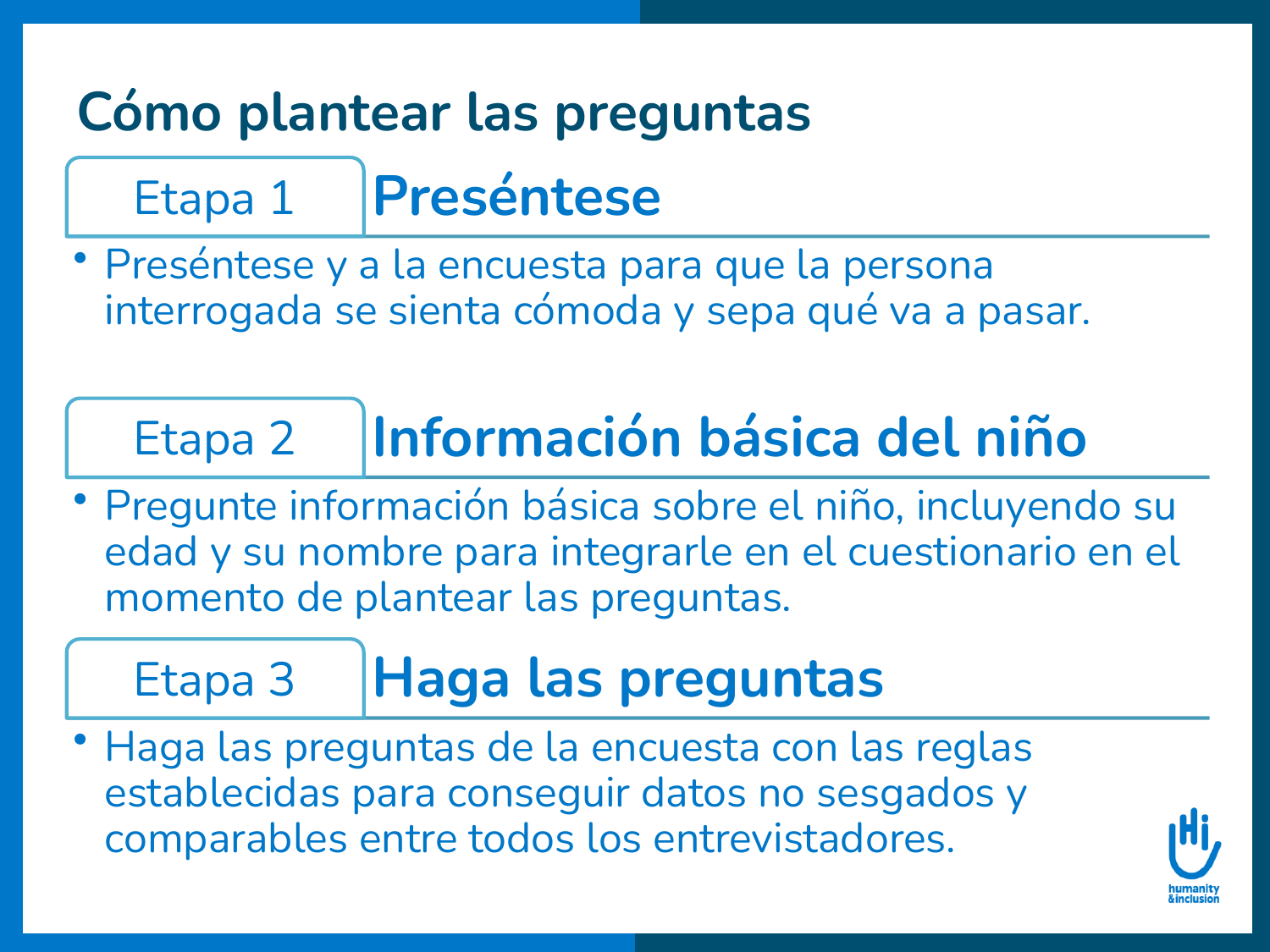

# Cómo plantear las preguntas
Preséntese
Etapa 1
Preséntese y a la encuesta para que la persona interrogada se sienta cómoda y sepa qué va a pasar.

Información básica del niño
Etapa 2
Pregunte información básica sobre el niño, incluyendo su edad y su nombre para integrarle en el cuestionario en el momento de plantear las preguntas.

Haga las preguntas
Etapa 3
Haga las preguntas de la encuesta con las reglas establecidas para conseguir datos no sesgados y comparables entre todos los entrevistadores.